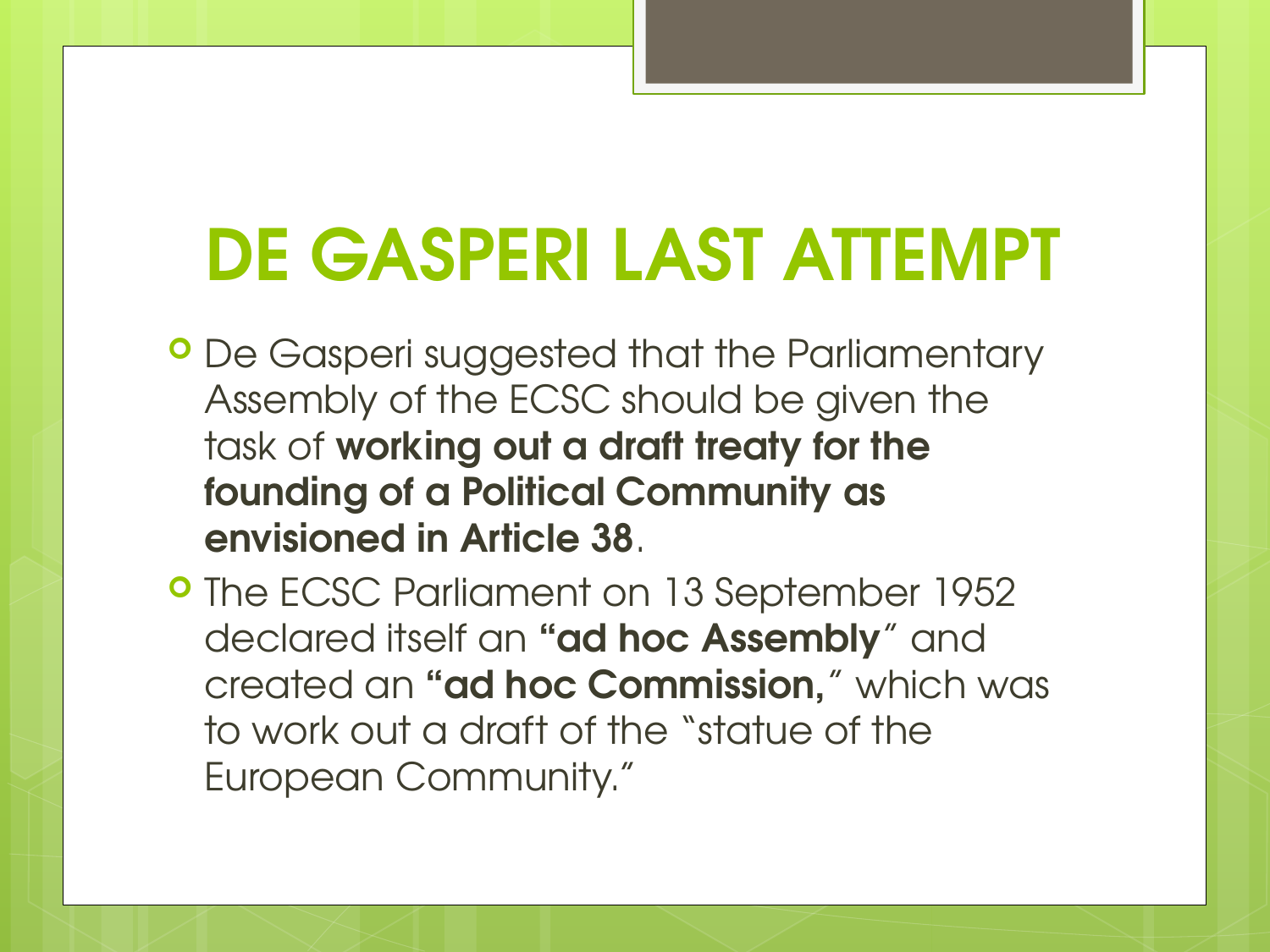

# DE GASPERI LAST ATTEMPT
De Gasperi suggested that the Parliamentary Assembly of the ECSC should be given the task of working out a draft treaty for the founding of a Political Community as envisioned in Article 38.
The ECSC Parliament on 13 September 1952 declared itself an “ad hoc Assembly” and created an “ad hoc Commission,” which was to work out a draft of the “statue of the European Community.”